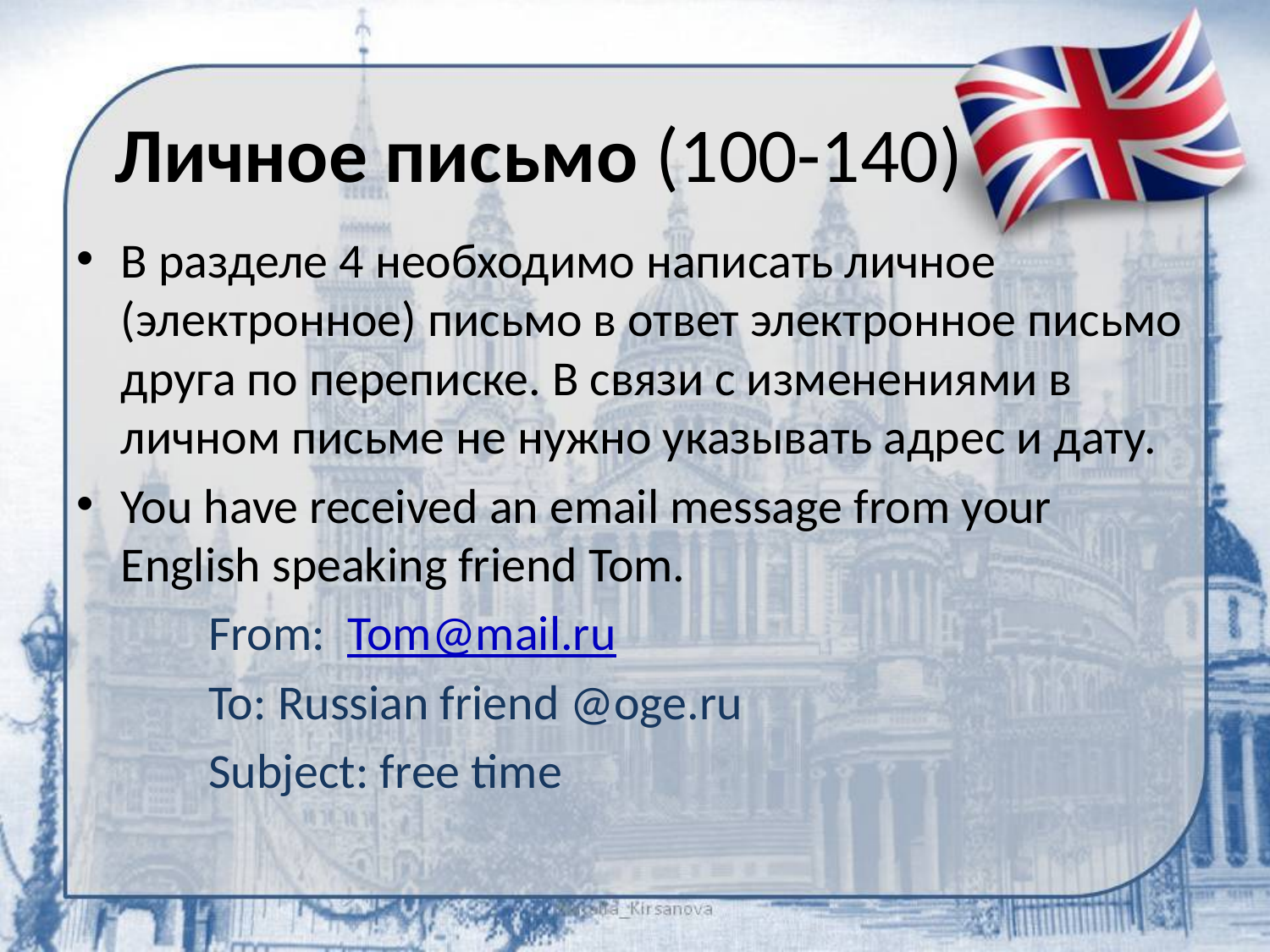

# Личное письмо (100-140)
В разделе 4 необходимо написать личное (электронное) письмо в ответ электронное письмо друга по переписке. В связи с изменениями в личном письме не нужно указывать адрес и дату.
You have received an email message from your English speaking friend Tom.
            From:  Tom@mail.ru
            To: Russian friend @oge.ru
            Subject: free time